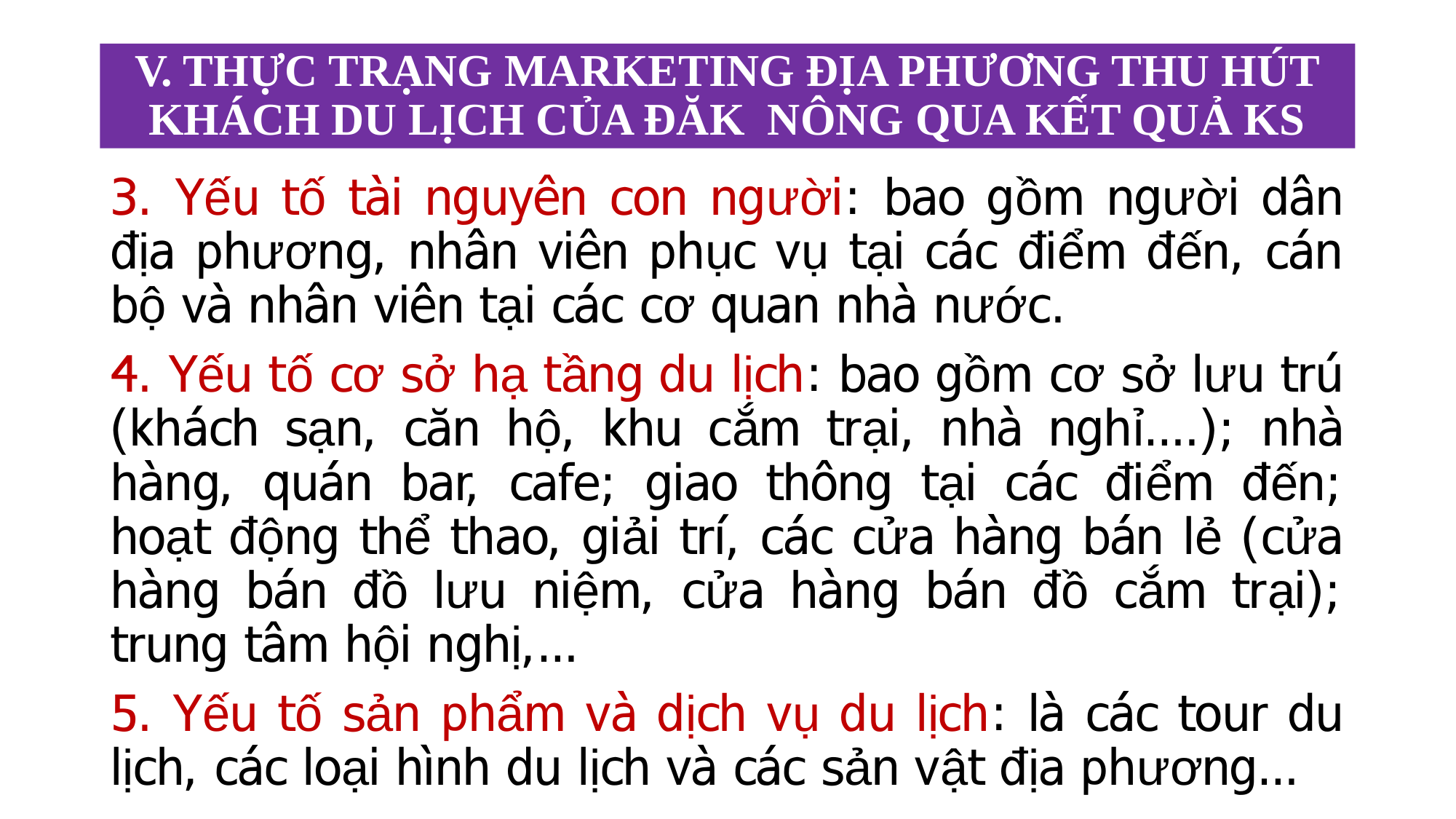

# V. THỰC TRẠNG MARKETING ĐỊA PHƯƠNG THU HÚT KHÁCH DU LỊCH CỦA ĐĂK  NÔNG QUA KẾT QUẢ KS
3. Yếu tố tài nguyên con người: bao gồm người dân địa phương, nhân viên phục vụ tại các điểm đến, cán bộ và nhân viên tại các cơ quan nhà nước.
4. Yếu tố cơ sở hạ tầng du lịch: bao gồm cơ sở lưu trú (khách sạn, căn hộ, khu cắm trại, nhà nghỉ….); nhà hàng, quán bar, cafe; giao thông tại các điểm đến; hoạt động thể thao, giải trí, các cửa hàng bán lẻ (cửa hàng bán đồ lưu niệm, cửa hàng bán đồ cắm trại); trung tâm hội nghị,…
5. Yếu tố sản phẩm và dịch vụ du lịch: là các tour du lịch, các loại hình du lịch và các sản vật địa phương…